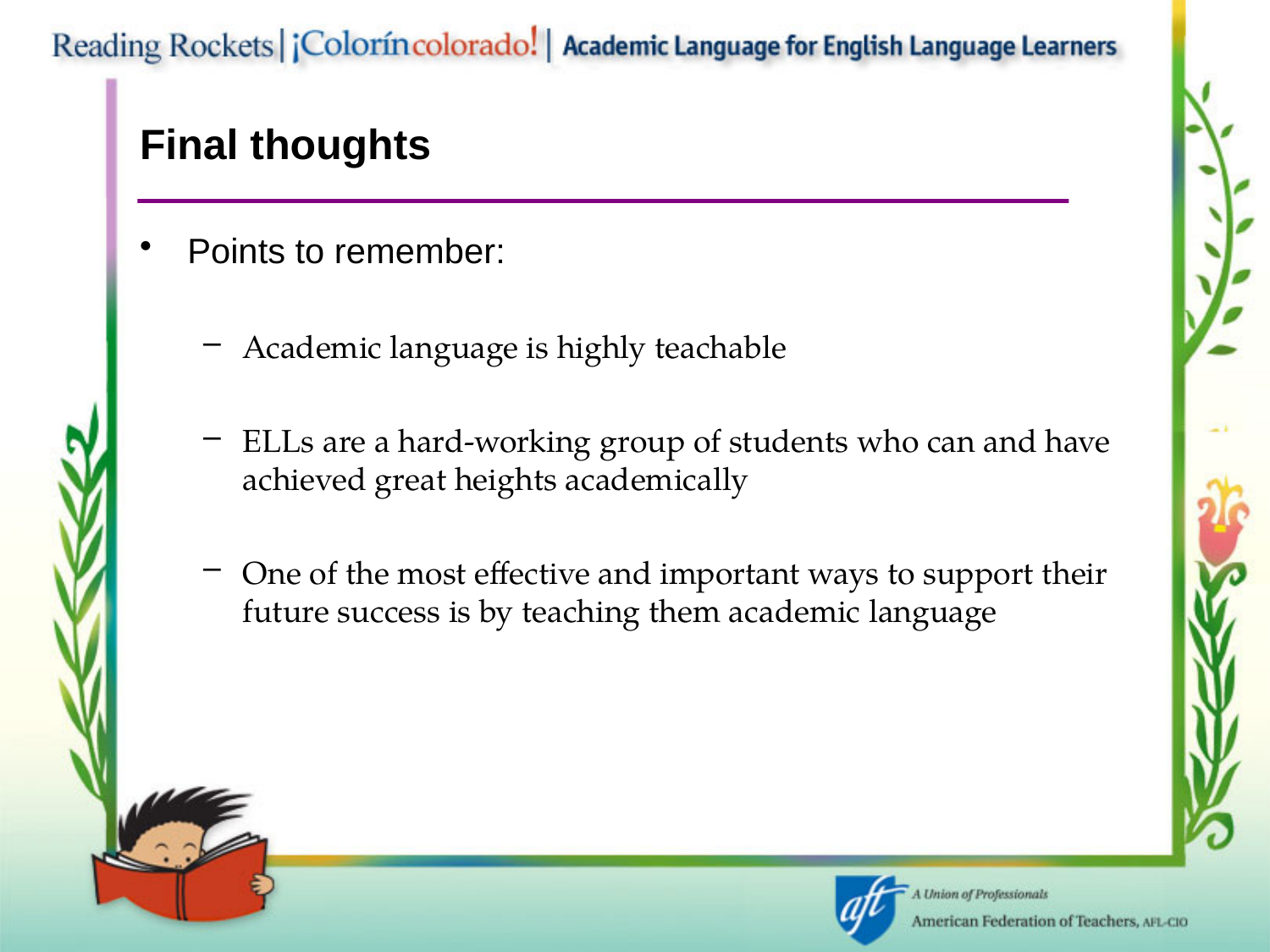

# Final thoughts
Points to remember:

Academic language is highly teachable

ELLs are a hard-working group of students who can and have achieved great heights academically

One of the most effective and important ways to support their future success is by teaching them academic language